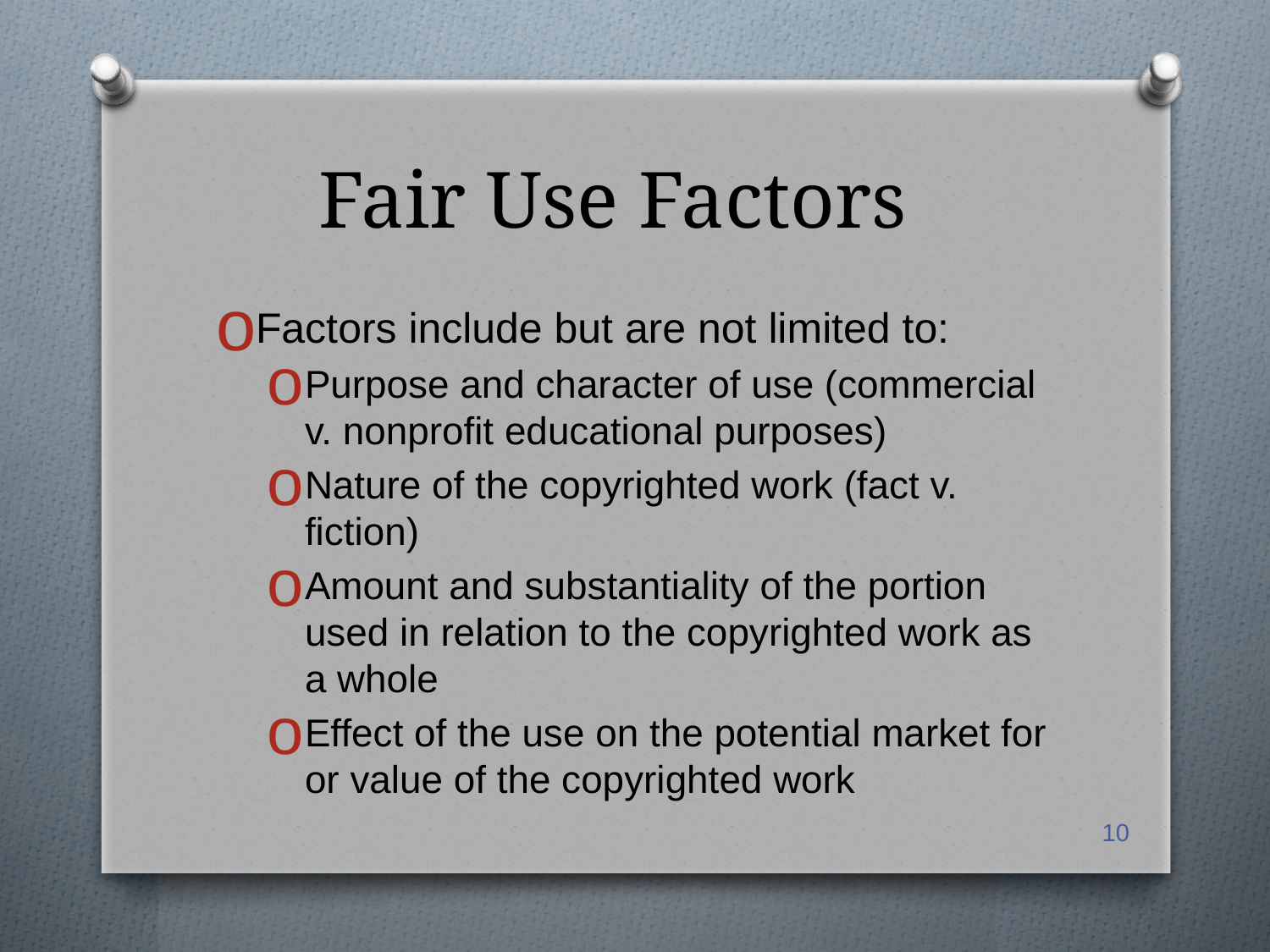

# Fair Use Factors
Factors include but are not limited to:
Purpose and character of use (commercial v. nonprofit educational purposes)
Nature of the copyrighted work (fact v. fiction)
Amount and substantiality of the portion used in relation to the copyrighted work as a whole
Effect of the use on the potential market for or value of the copyrighted work

10